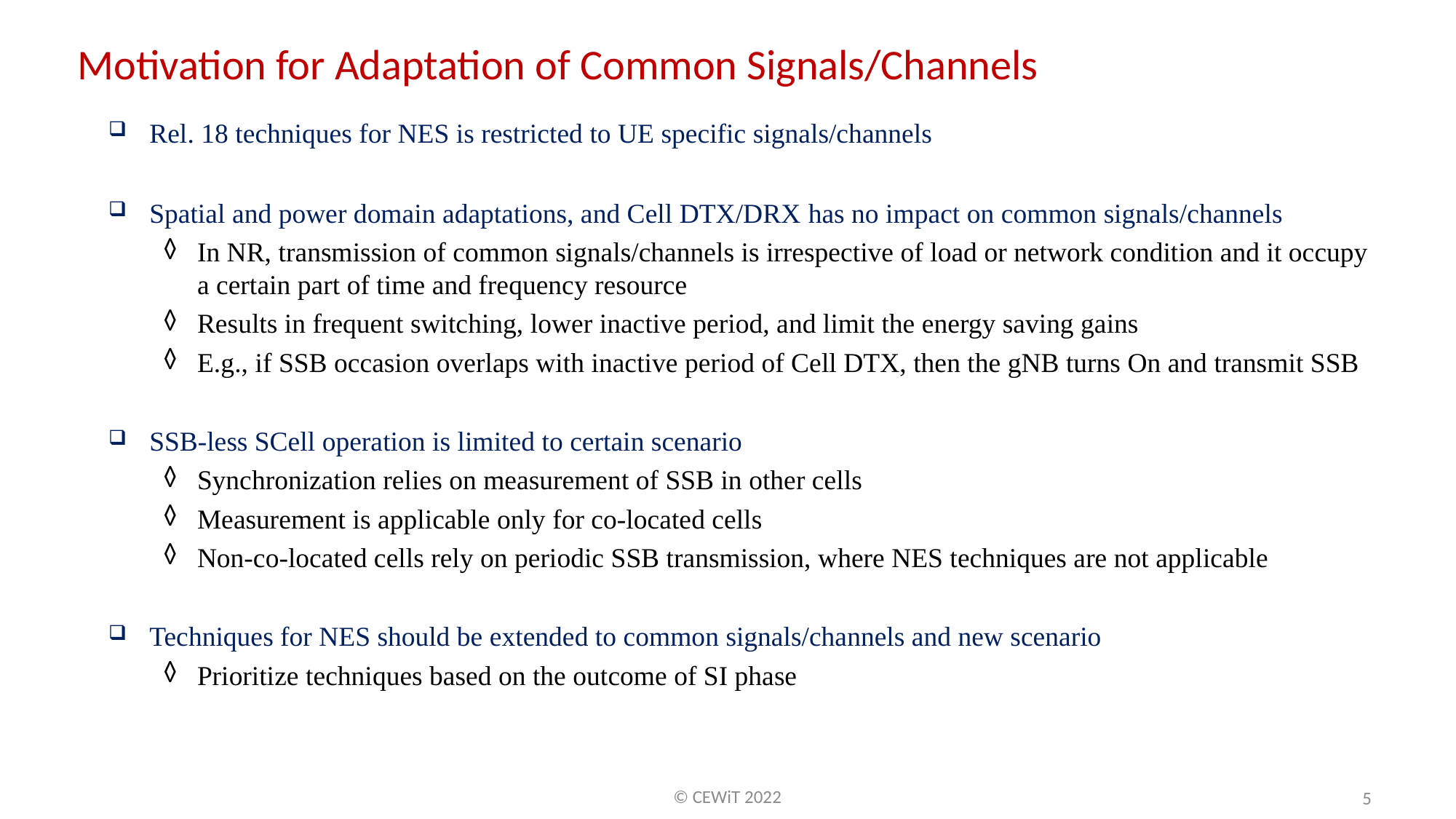

Motivation for Adaptation of Common Signals/Channels
Rel. 18 techniques for NES is restricted to UE specific signals/channels

Spatial and power domain adaptations, and Cell DTX/DRX has no impact on common signals/channels
In NR, transmission of common signals/channels is irrespective of load or network condition and it occupy a certain part of time and frequency resource
Results in frequent switching, lower inactive period, and limit the energy saving gains
E.g., if SSB occasion overlaps with inactive period of Cell DTX, then the gNB turns On and transmit SSB

SSB-less SCell operation is limited to certain scenario
Synchronization relies on measurement of SSB in other cells
Measurement is applicable only for co-located cells
Non-co-located cells rely on periodic SSB transmission, where NES techniques are not applicable

Techniques for NES should be extended to common signals/channels and new scenario
Prioritize techniques based on the outcome of SI phase

© CEWiT 2022
5